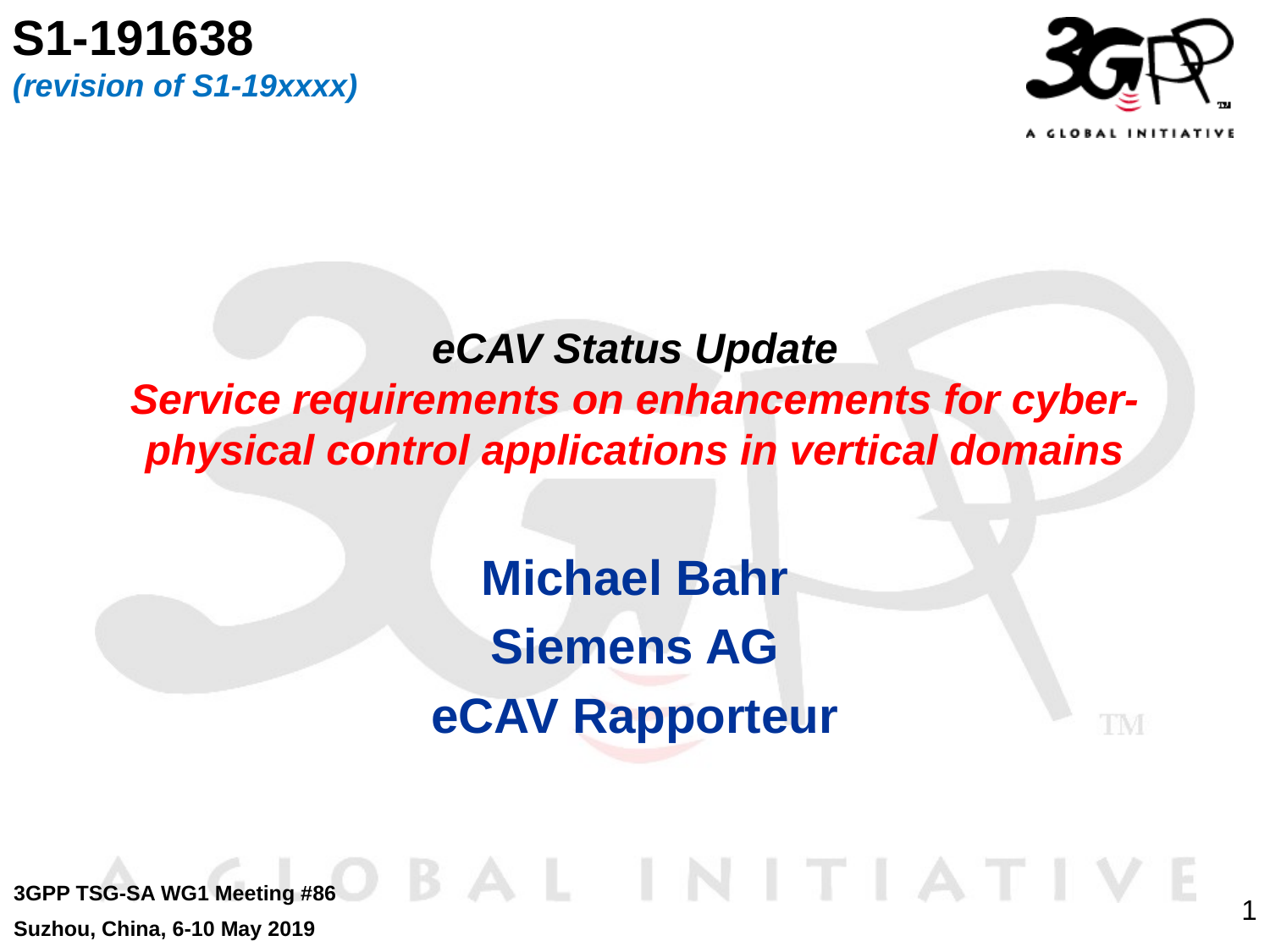

S1-191638
(revision of S1-19xxxx)
# eCAV Status Update Service requirements on enhancements for cyber-physical control applications in vertical domains
Michael Bahr
Siemens AG
eCAV Rapporteur
3GPP TSG-SA WG1 Meeting #86
Suzhou, China, 6-10 May 2019
1